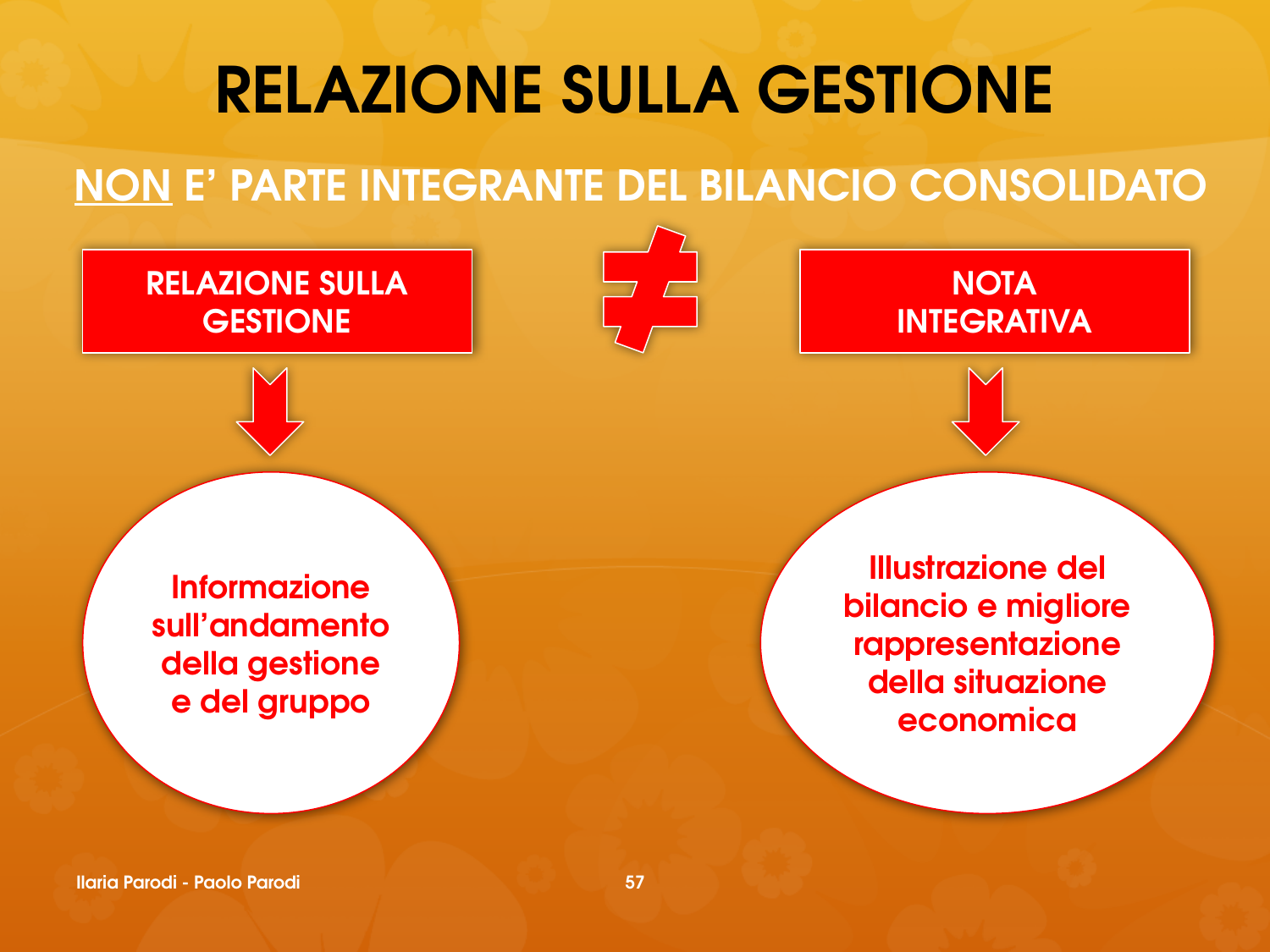

# RELAZIONE SULLA GESTIONE
NON E’ PARTE INTEGRANTE DEL BILANCIO CONSOLIDATO

RELAZIONE SULLA GESTIONE
NOTA
INTEGRATIVA

Informazione sull’andamento della gestione e del gruppo
Illustrazione del bilancio e migliore rappresentazione della situazione economica
Ilaria Parodi - Paolo Parodi
57